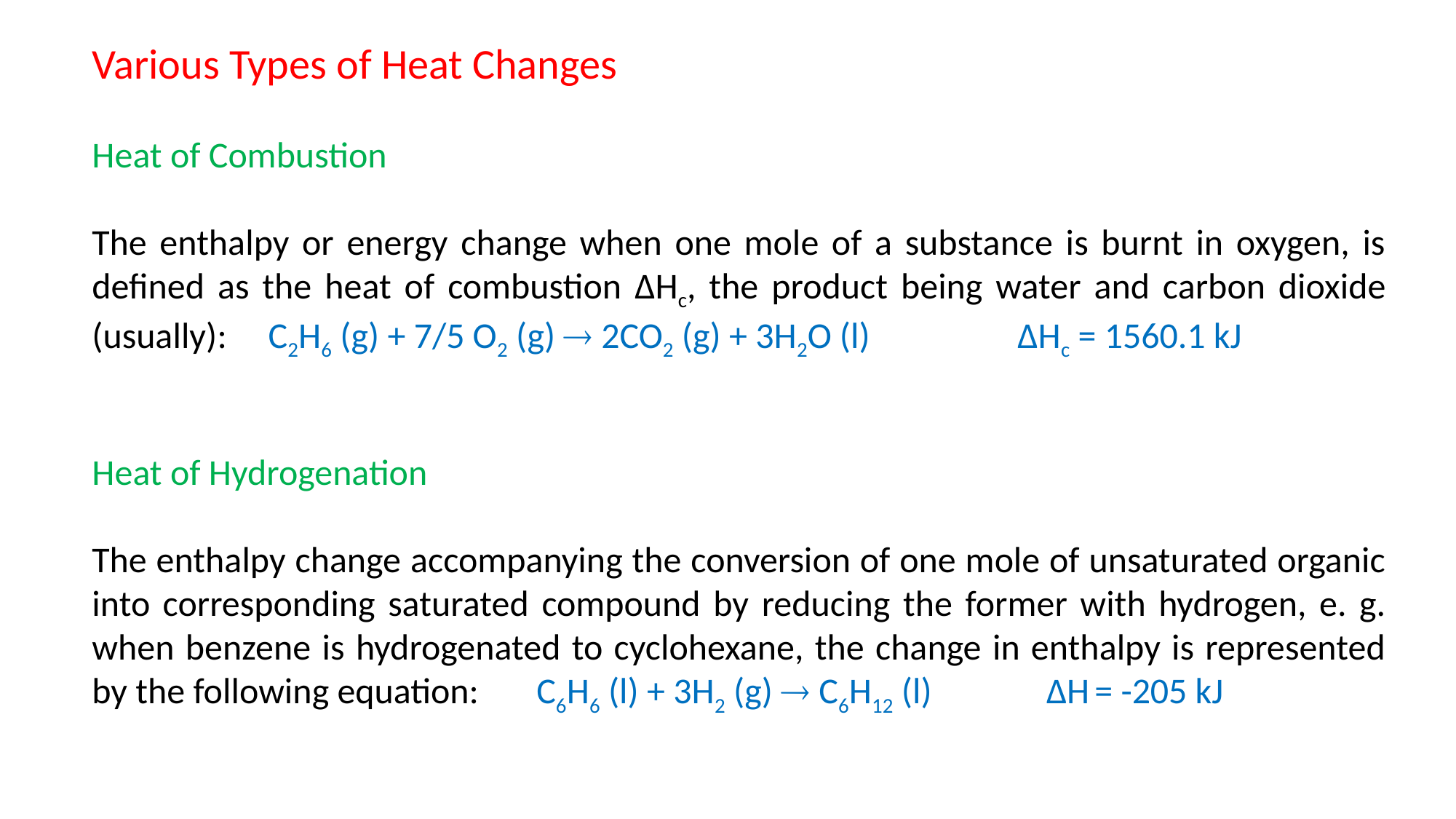

Various Types of Heat Changes

Heat of Combustion

The enthalpy or energy change when one mole of a substance is burnt in oxygen, is defined as the heat of combustion ∆Hc, the product being water and carbon dioxide (usually):     C2H6 (g) + 7/5 O2 (g) → 2CO2 (g) + 3H2O (l)                  ∆Hc = 1560.1 kJ

Heat of Hydrogenation

The enthalpy change accompanying the conversion of one mole of unsaturated organic into corresponding saturated compound by reducing the former with hydrogen, e. g. when benzene is hydrogenated to cyclohexane, the change in enthalpy is represented by the following equation:       C6H6 (l) + 3H2 (g) → C6H12 (l)              ∆H = -205 kJ